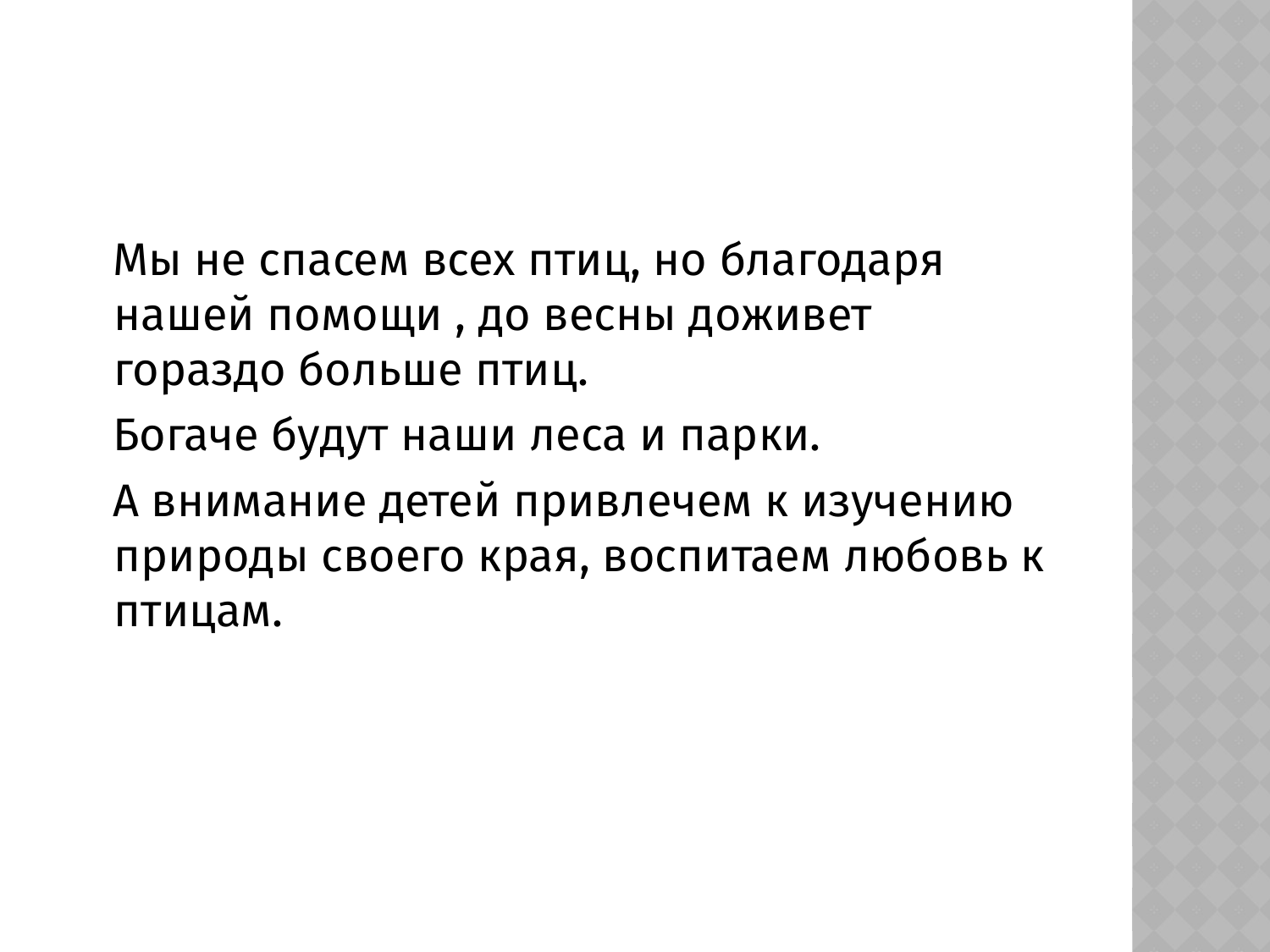

#
   Мы не спасем всех птиц, но благодаря нашей помощи , до весны доживет гораздо больше птиц.
   Богаче будут наши леса и парки.
   А внимание детей привлечем к изучению природы своего края, воспитаем любовь к птицам.